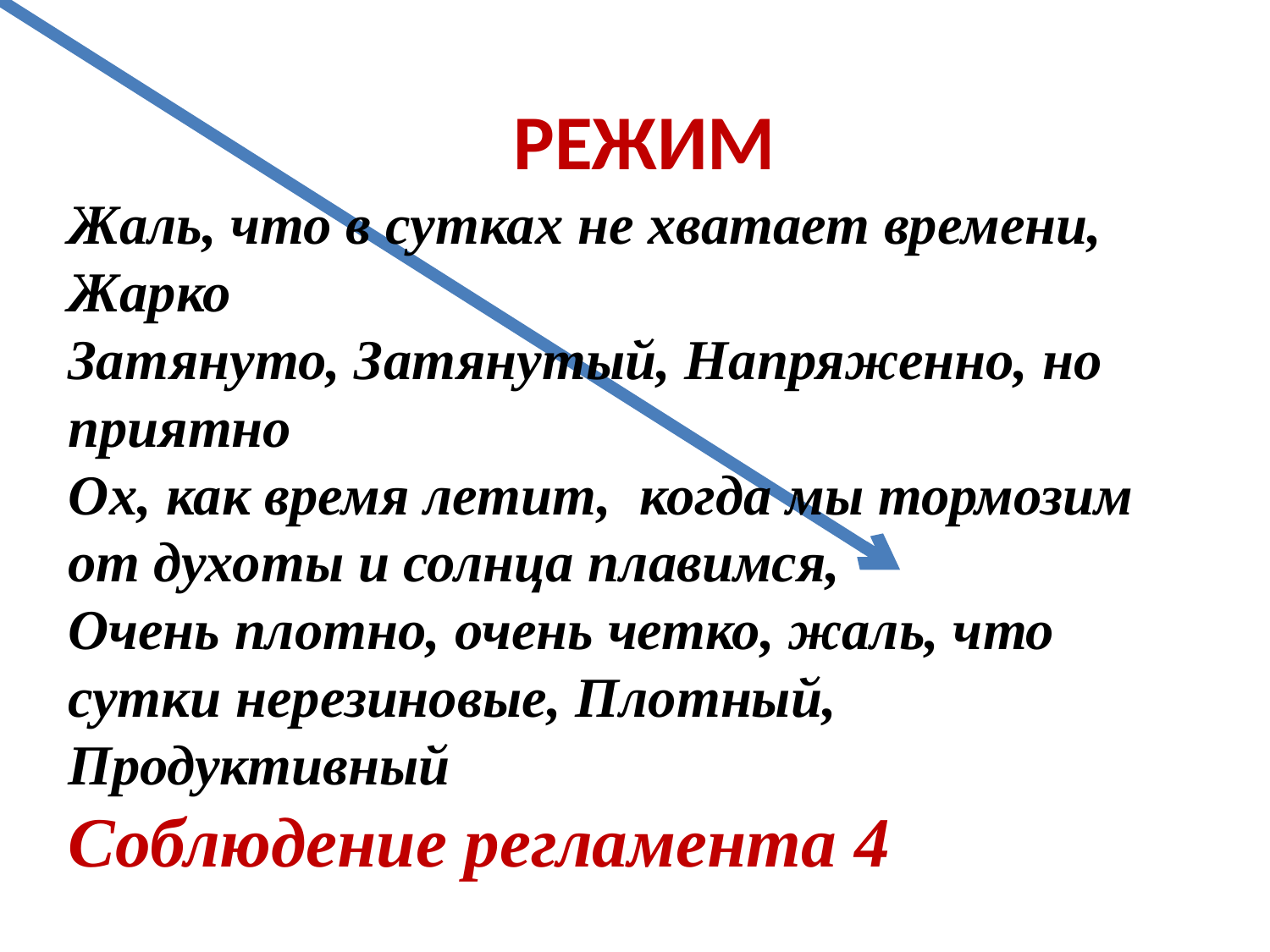

# РЕЖИМ
Жаль, что в сутках не хватает времени, Жарко
Затянуто, Затянутый, Напряженно, но приятно
Ох, как время летит,  когда мы тормозим от духоты и солнца плавимся,
Очень плотно, очень четко, жаль, что сутки нерезиновые, Плотный, Продуктивный
Соблюдение регламента 4